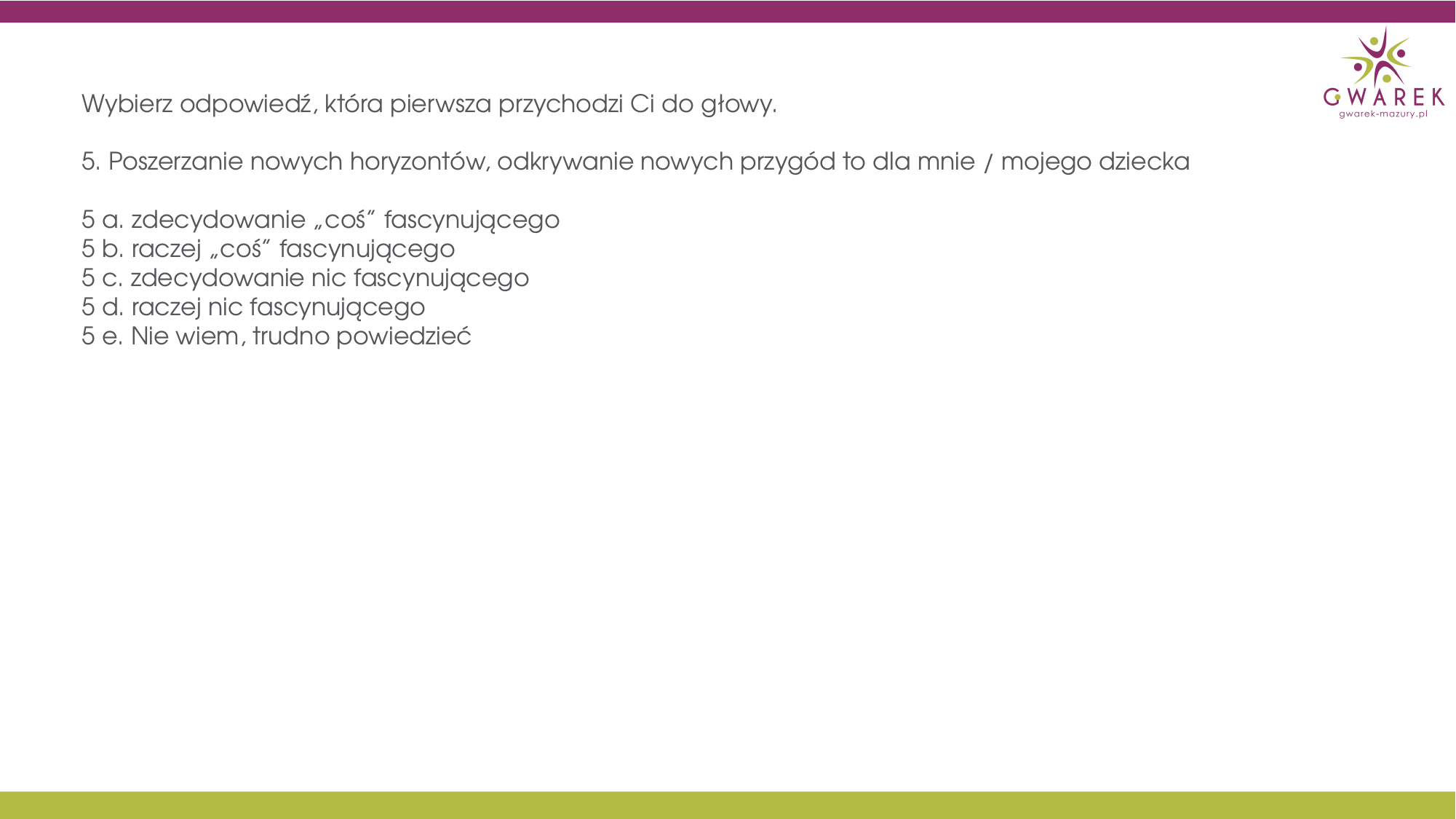

Wybierz odpowiedź, która pierwsza przychodzi Ci do głowy.

5. Poszerzanie nowych horyzontów, odkrywanie nowych przygód to dla mnie / mojego dziecka

5 a. zdecydowanie „coś” fascynującego
5 b. raczej „coś” fascynującego
5 c. zdecydowanie nic fascynującego
5 d. raczej nic fascynującego
5 e. Nie wiem, trudno powiedzieć